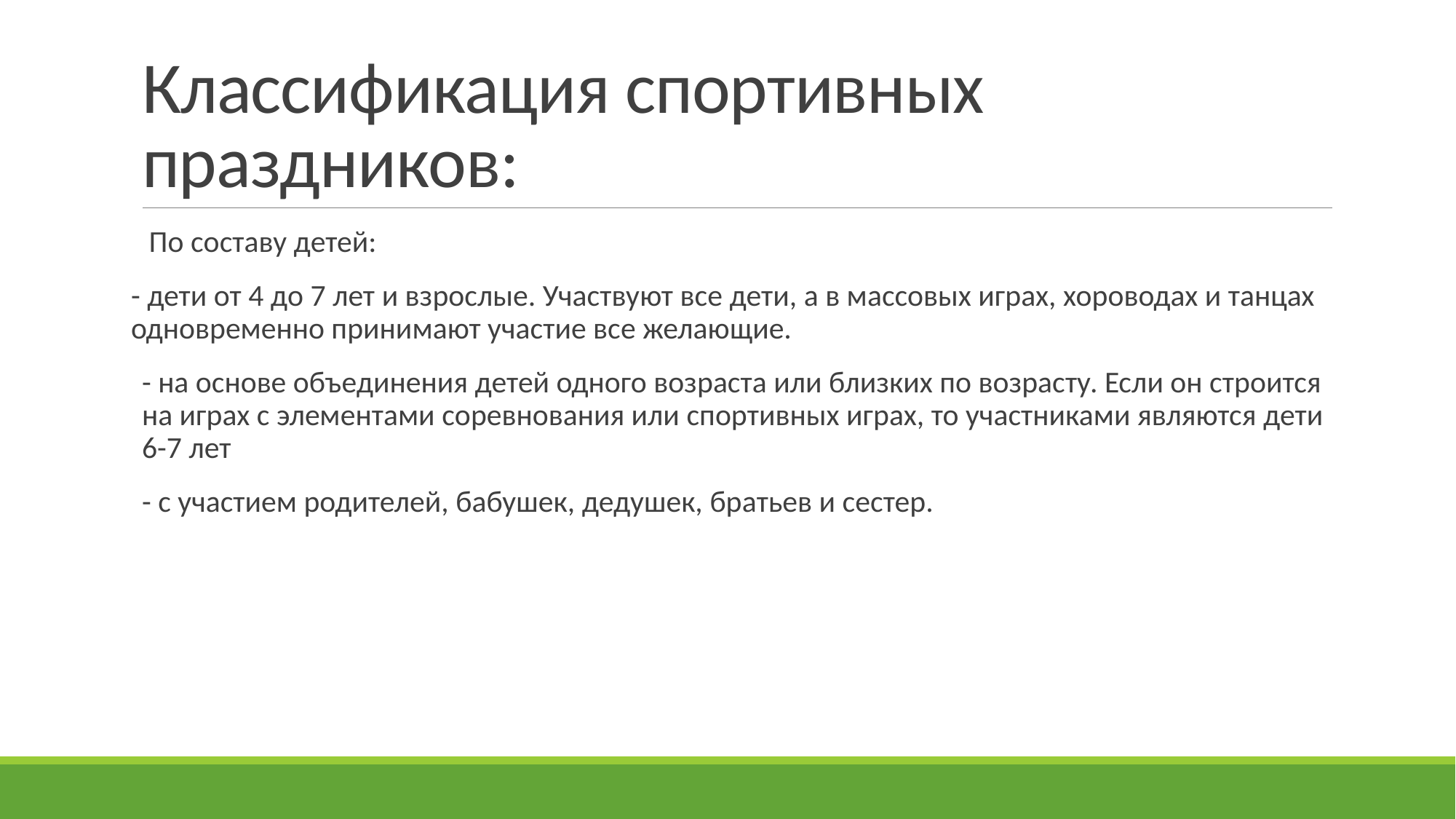

# Классификация спортивных праздников:
 По составу детей:
- дети от 4 до 7 лет и взрослые. Участвуют все дети, а в массовых играх, хороводах и танцах одновременно принимают участие все желающие.
- на основе объединения детей одного возраста или близких по возрасту. Если он строится на играх с элементами соревнования или спортивных играх, то участниками являются дети 6-7 лет
- с участием родителей, бабушек, дедушек, братьев и сестер.